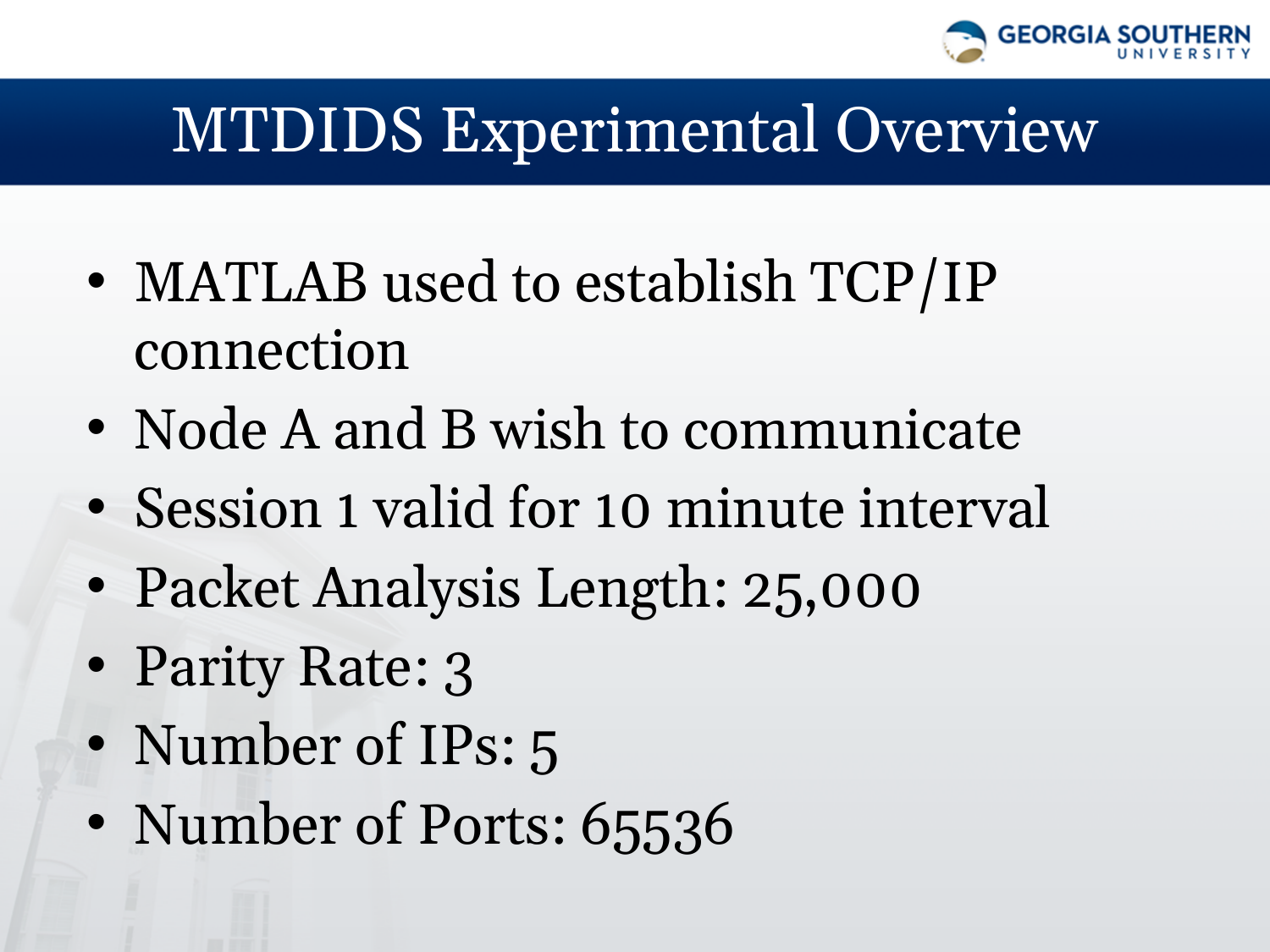

# MTDIDS Experimental Overview
MATLAB used to establish TCP/IP connection
Node A and B wish to communicate
Session 1 valid for 10 minute interval
Packet Analysis Length: 25,000
Parity Rate: 3
Number of IPs: 5
Number of Ports: 65536